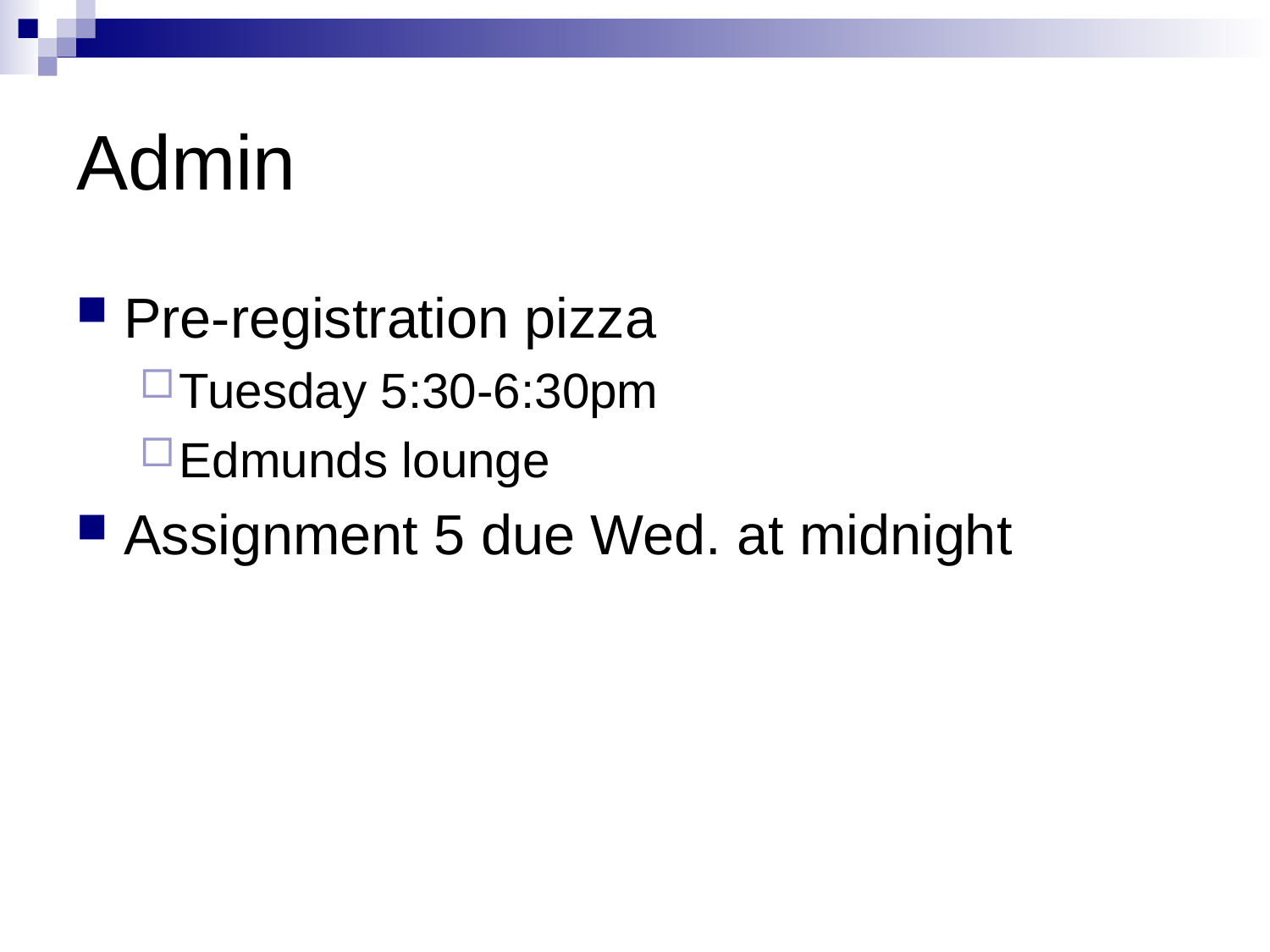

# Admin
Pre-registration pizza
Tuesday 5:30-6:30pm
Edmunds lounge
Assignment 5 due Wed. at midnight